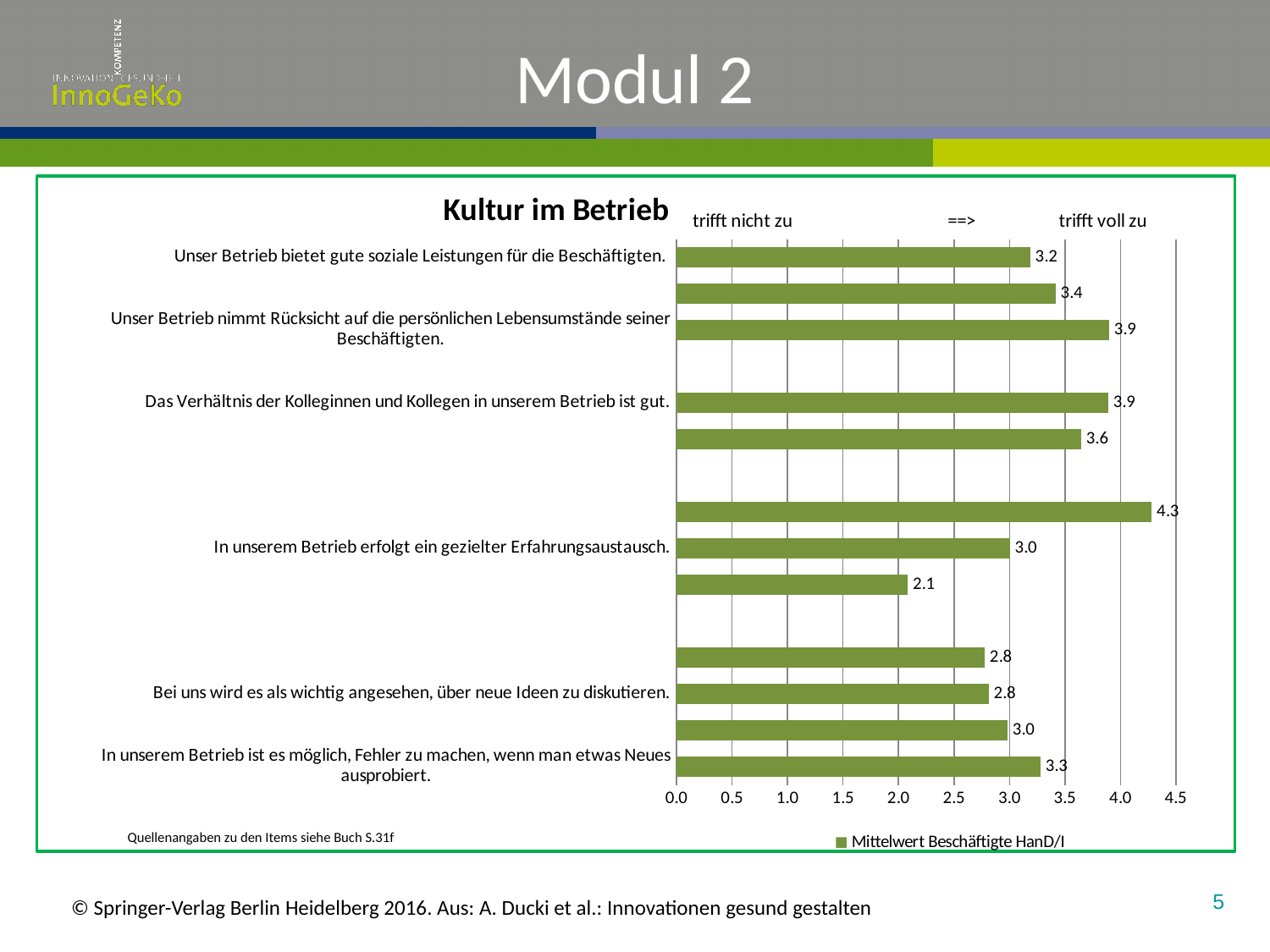

# Modul 2

### Chart: Kultur im Betrieb

| Category | Mittelwert Beschäftigte HanD/I |
|---|---|
| In unserem Betrieb ist es möglich, Fehler zu machen, wenn man etwas Neues ausprobiert. | 3.2785714285714285 |
| In unserem Betrieb werden Beschäftigte mit ungewöhnlichen Ideen akzeptiert und unterstützt. | 2.9820143884892087 |
| Bei uns wird es als wichtig angesehen, über neue Ideen zu diskutieren. | 2.811387900355872 |
| Wenn wir über Fehler sprechen, gibt es keine Schuldzuweisung. | 2.776595744680851 |
|  | None |
| In unserem Betrieb finden regelmäßige Qualifizierungen statt. | 2.0836363636363635 |
| In unserem Betrieb erfolgt ein gezielter Erfahrungsaustausch. | 3.00354609929078 |
| Wer bei uns etwas nicht weiß, kann jederzeit Fragen stellen. | 4.282685512367491 |
|  | None |
| Alle Beschäftigten in unserem Betrieb sind aufgefordert, ihren Beitrag zu einem guten Betriebsklima zu leisten. | 3.645985401459854 |
| Das Verhältnis der Kolleginnen und Kollegen in unserem Betrieb ist gut. | 3.8900709219858154 |
|  | None |
| Unser Betrieb nimmt Rücksicht auf die persönlichen Lebensumstände seiner Beschäftigten. | 3.897163120567376 |
| In unserem Betrieb wird viel Wert gelegt auf das Wohlbefinden und die Gesundheit der Beschäftigten.  | 3.4148936170212765 |
| Unser Betrieb bietet gute soziale Leistungen für die Beschäftigten.  | 3.186379928315412 |
Quellenangaben zu den Items siehe Buch S.31f
5